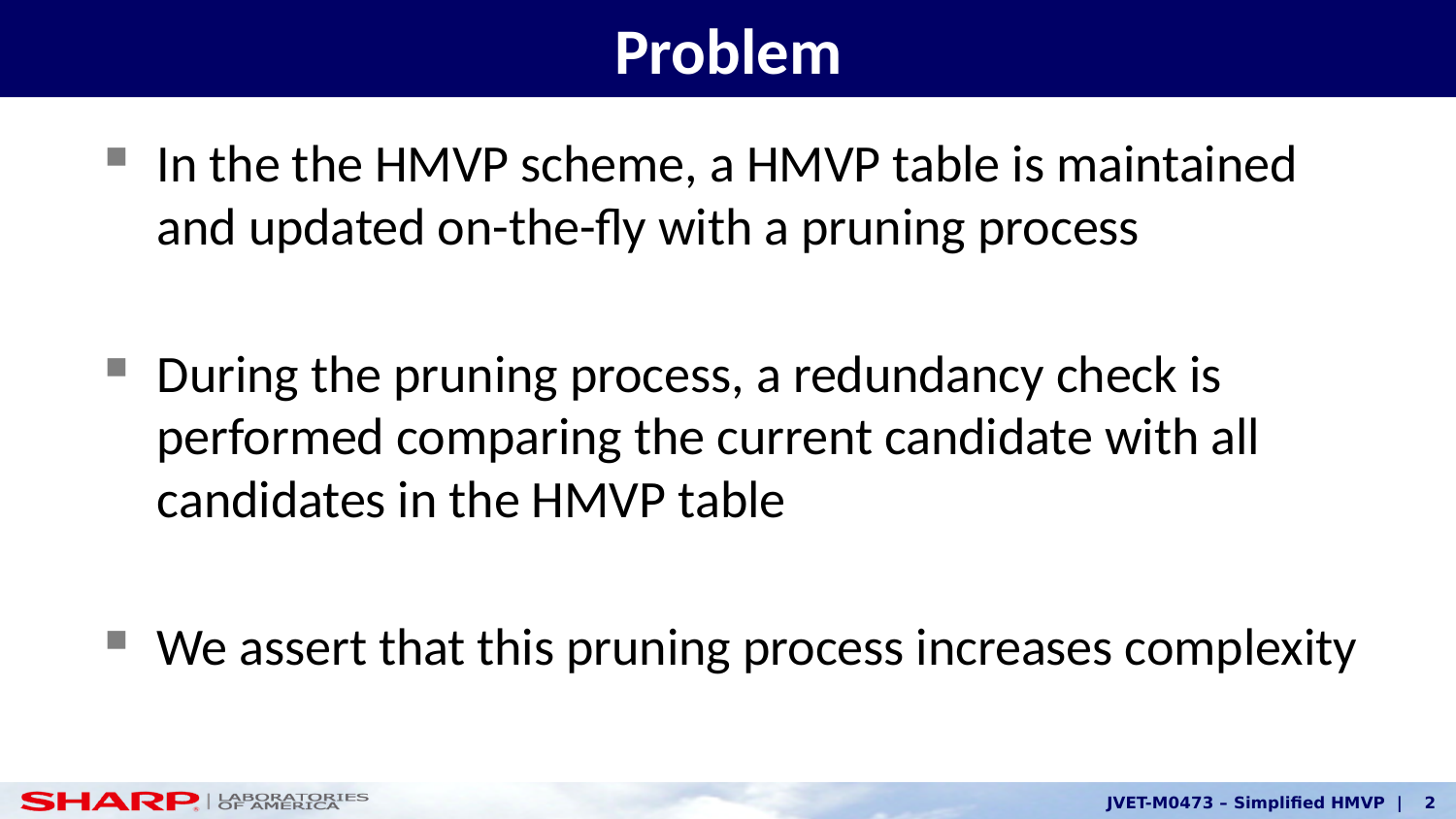

# Problem
In the the HMVP scheme, a HMVP table is maintained and updated on-the-fly with a pruning process

During the pruning process, a redundancy check is performed comparing the current candidate with all candidates in the HMVP table

We assert that this pruning process increases complexity